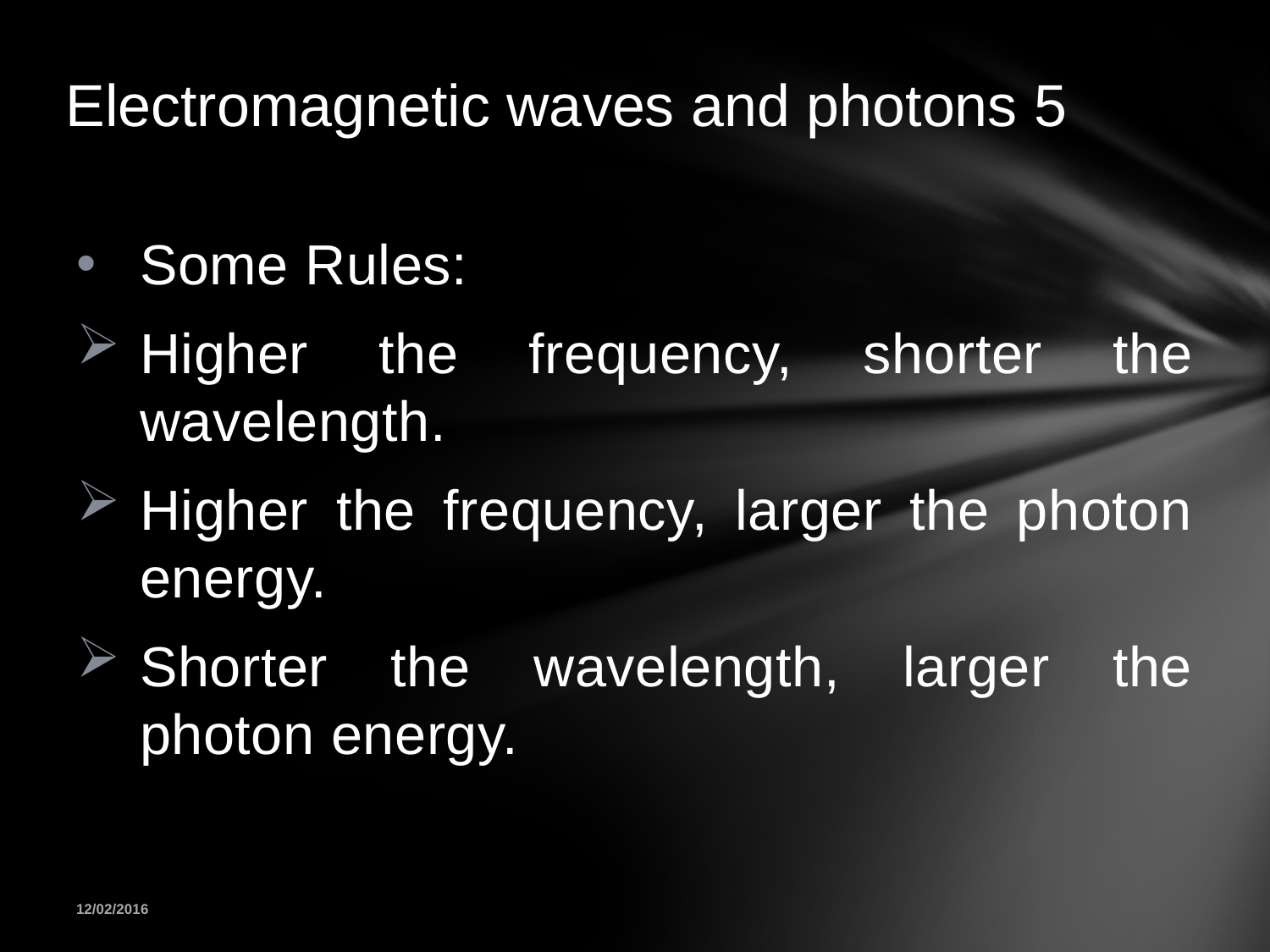

# Electromagnetic waves and photons 5
Some Rules:
Higher the frequency, shorter the wavelength.
Higher the frequency, larger the photon energy.
Shorter the wavelength, larger the photon energy.
12/02/2016